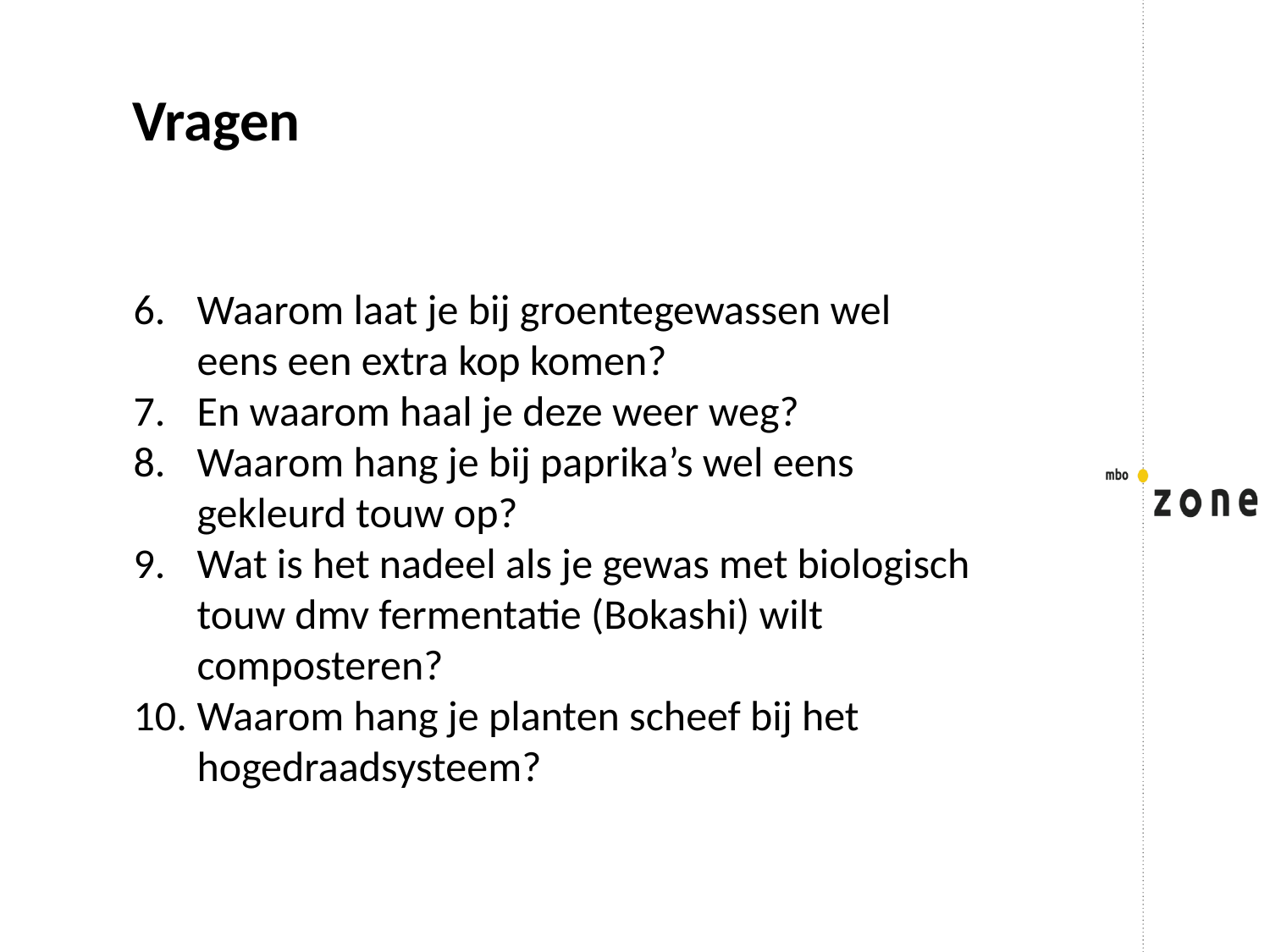

Vragen
Waarom laat je bij groentegewassen wel eens een extra kop komen?
En waarom haal je deze weer weg?
Waarom hang je bij paprika’s wel eens gekleurd touw op?
Wat is het nadeel als je gewas met biologisch touw dmv fermentatie (Bokashi) wilt composteren?
Waarom hang je planten scheef bij het hogedraadsysteem?